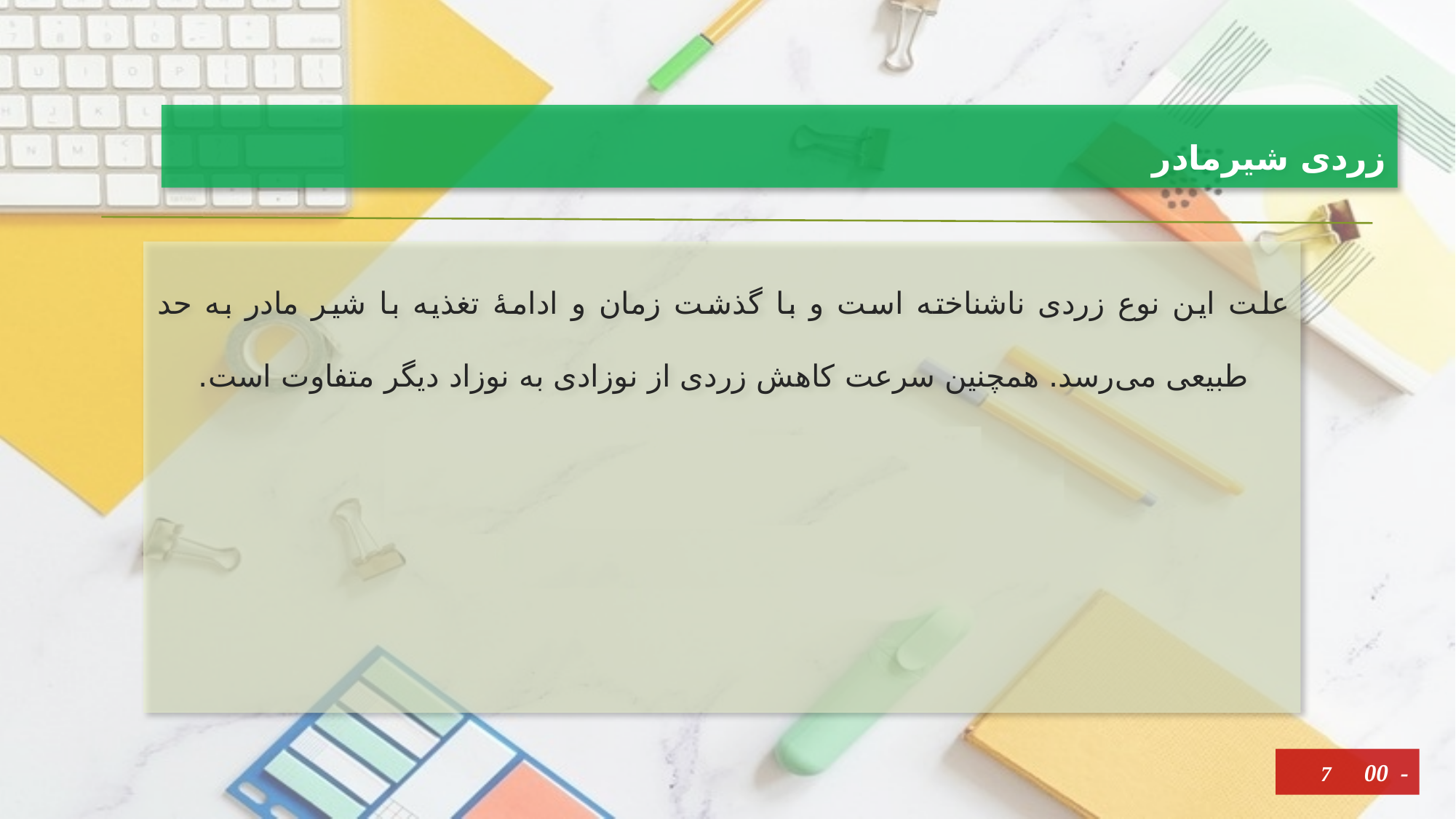

# زردی شیرمادر
علت این نوع زردی ناشناخته است و با گذشت زمان و ادامۀ تغذیه با شیر مادر به حد طبیعی می‌رسد. همچنین سرعت کاهش زردی از نوزادی به نوزاد دیگر متفاوت است.
7